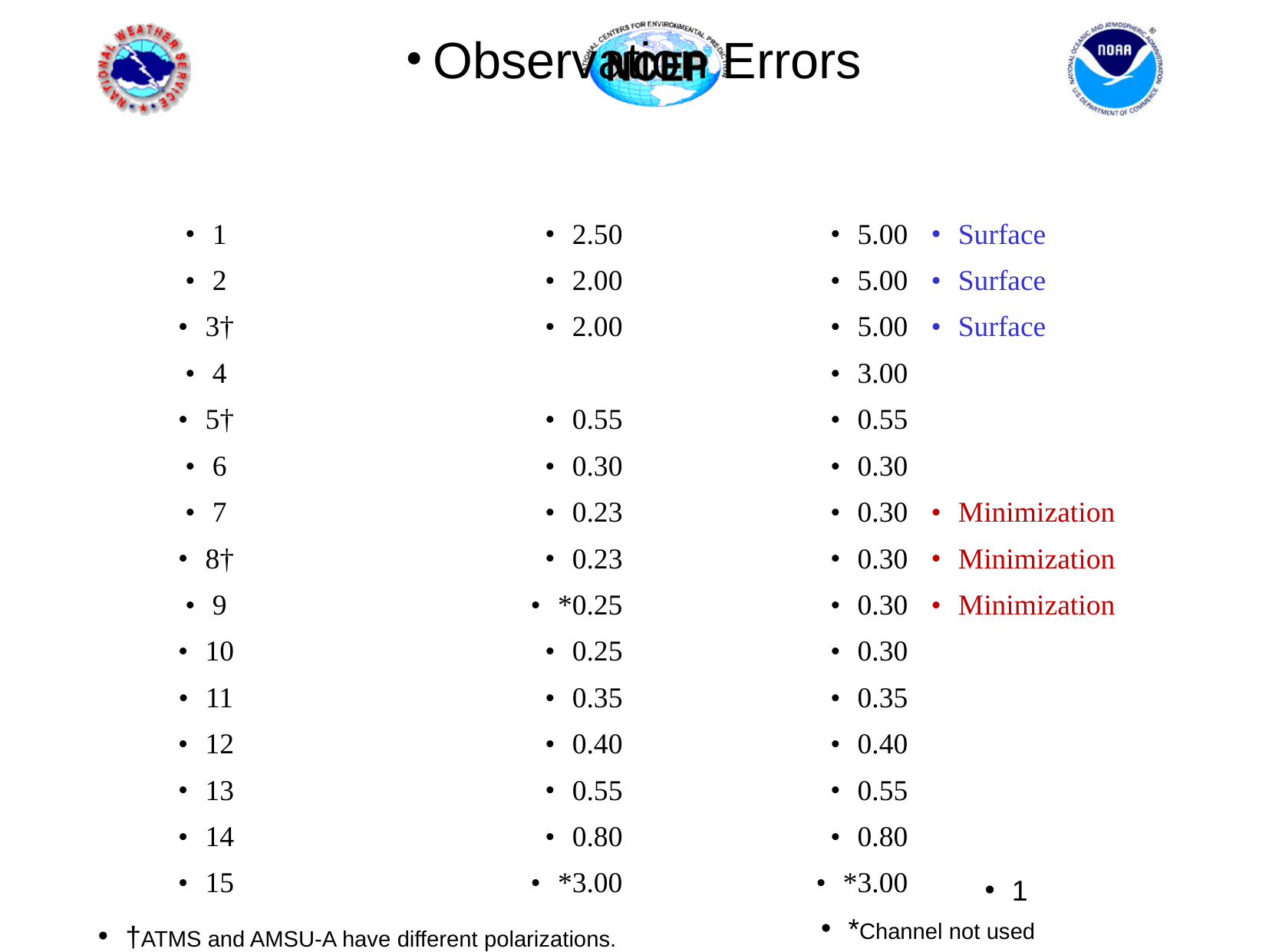

Observation Errors
| ATMS Channel | AMSU-A N-19 Obs Error (K) | ATMS Obs Error (K) |  |
| --- | --- | --- | --- |
| 1 | 2.50 | 5.00 | Surface |
| 2 | 2.00 | 5.00 | Surface |
| 3† | 2.00 | 5.00 | Surface |
| 4 |  | 3.00 |  |
| 5† | 0.55 | 0.55 |  |
| 6 | 0.30 | 0.30 |  |
| 7 | 0.23 | 0.30 | Minimization |
| 8† | 0.23 | 0.30 | Minimization |
| 9 | \*0.25 | 0.30 | Minimization |
| 10 | 0.25 | 0.30 |  |
| 11 | 0.35 | 0.35 |  |
| 12 | 0.40 | 0.40 |  |
| 13 | 0.55 | 0.55 |  |
| 14 | 0.80 | 0.80 |  |
| 15 | \*3.00 | \*3.00 |  |
1
*Channel not used
†ATMS and AMSU-A have different polarizations.